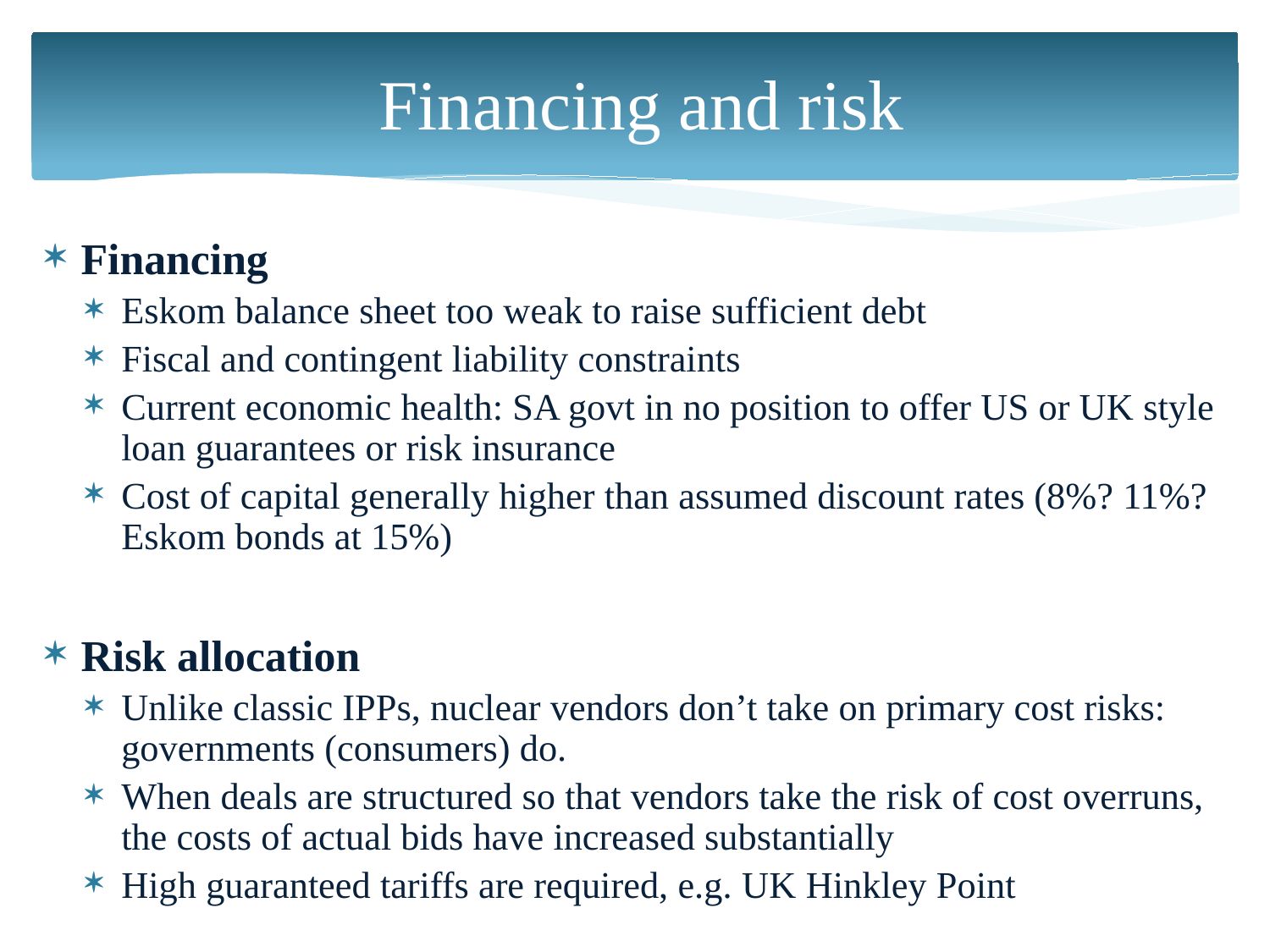

# Financing and risk

Financing
Eskom balance sheet too weak to raise sufficient debt
Fiscal and contingent liability constraints
Current economic health: SA govt in no position to offer US or UK style loan guarantees or risk insurance
Cost of capital generally higher than assumed discount rates (8%? 11%? Eskom bonds at 15%)

Risk allocation
Unlike classic IPPs, nuclear vendors don’t take on primary cost risks: governments (consumers) do.
When deals are structured so that vendors take the risk of cost overruns, the costs of actual bids have increased substantially
High guaranteed tariffs are required, e.g. UK Hinkley Point